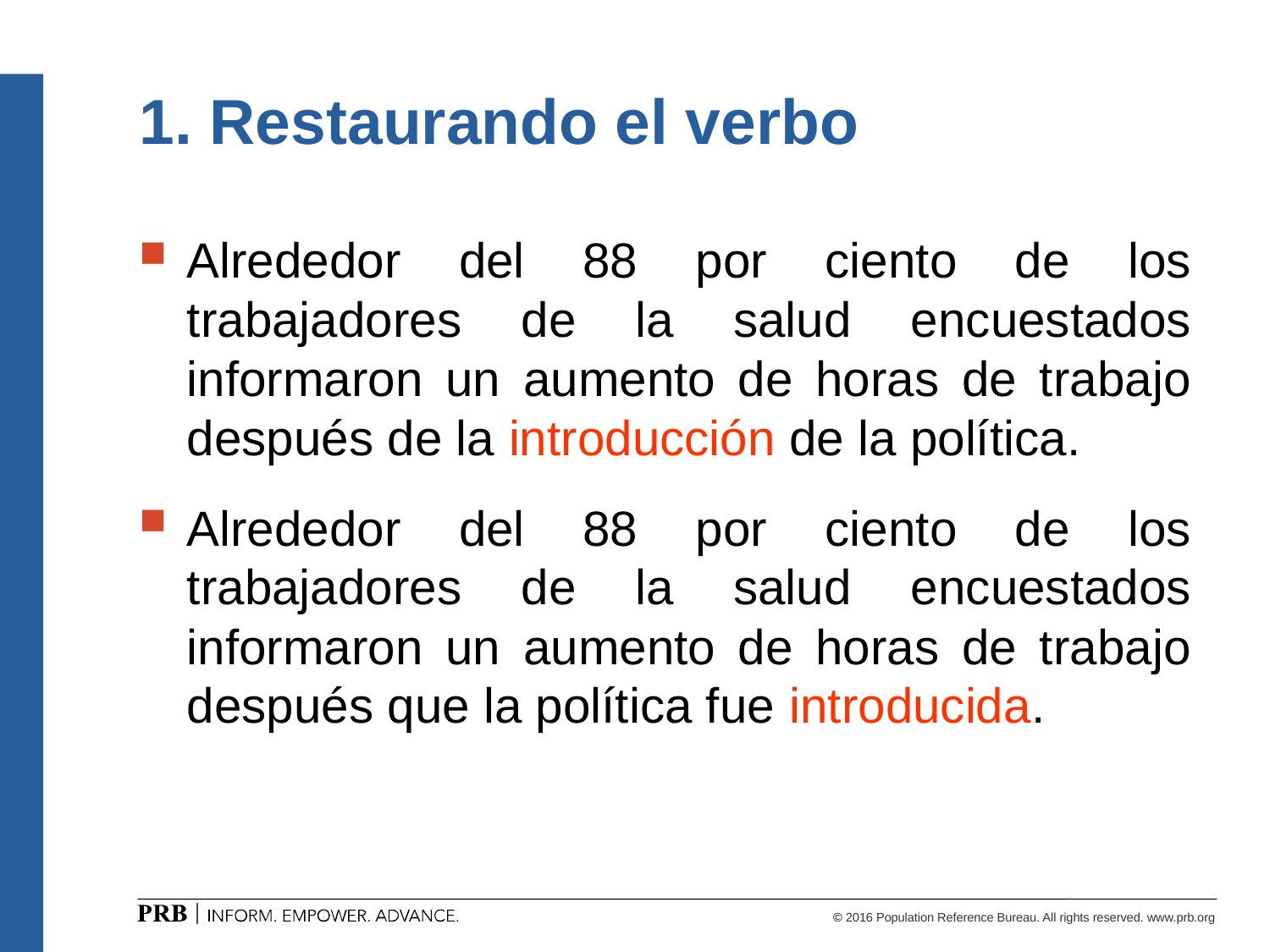

# 1. Restaurando el verbo
Alrededor del 88 por ciento de los trabajadores de la salud encuestados informaron un aumento de horas de trabajo después de la introducción de la política.
Alrededor del 88 por ciento de los trabajadores de la salud encuestados informaron un aumento de horas de trabajo después que la política fue introducida.